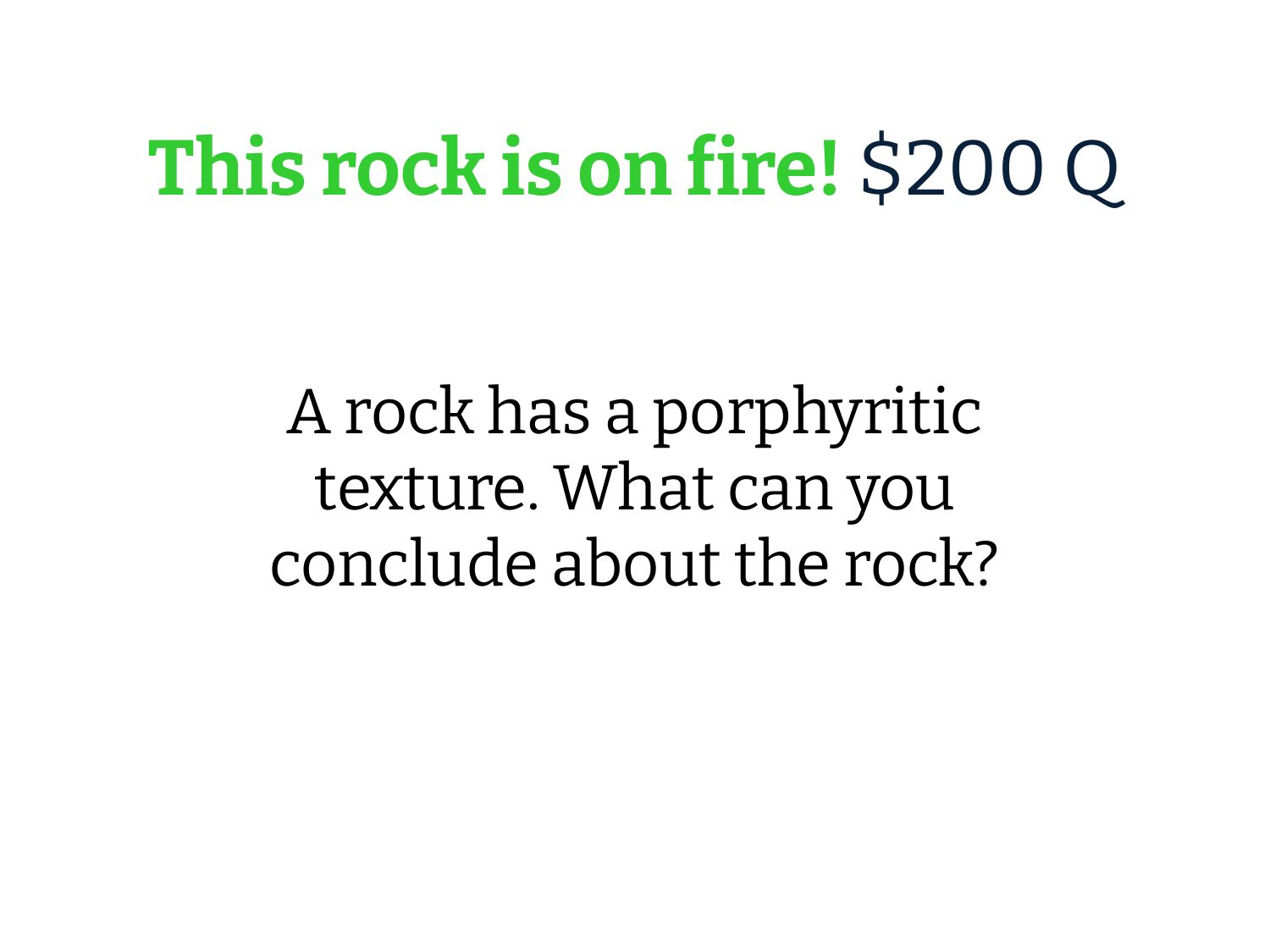

# This rock is on fire! $200 Q
A rock has a porphyritic texture. What can you conclude about the rock?